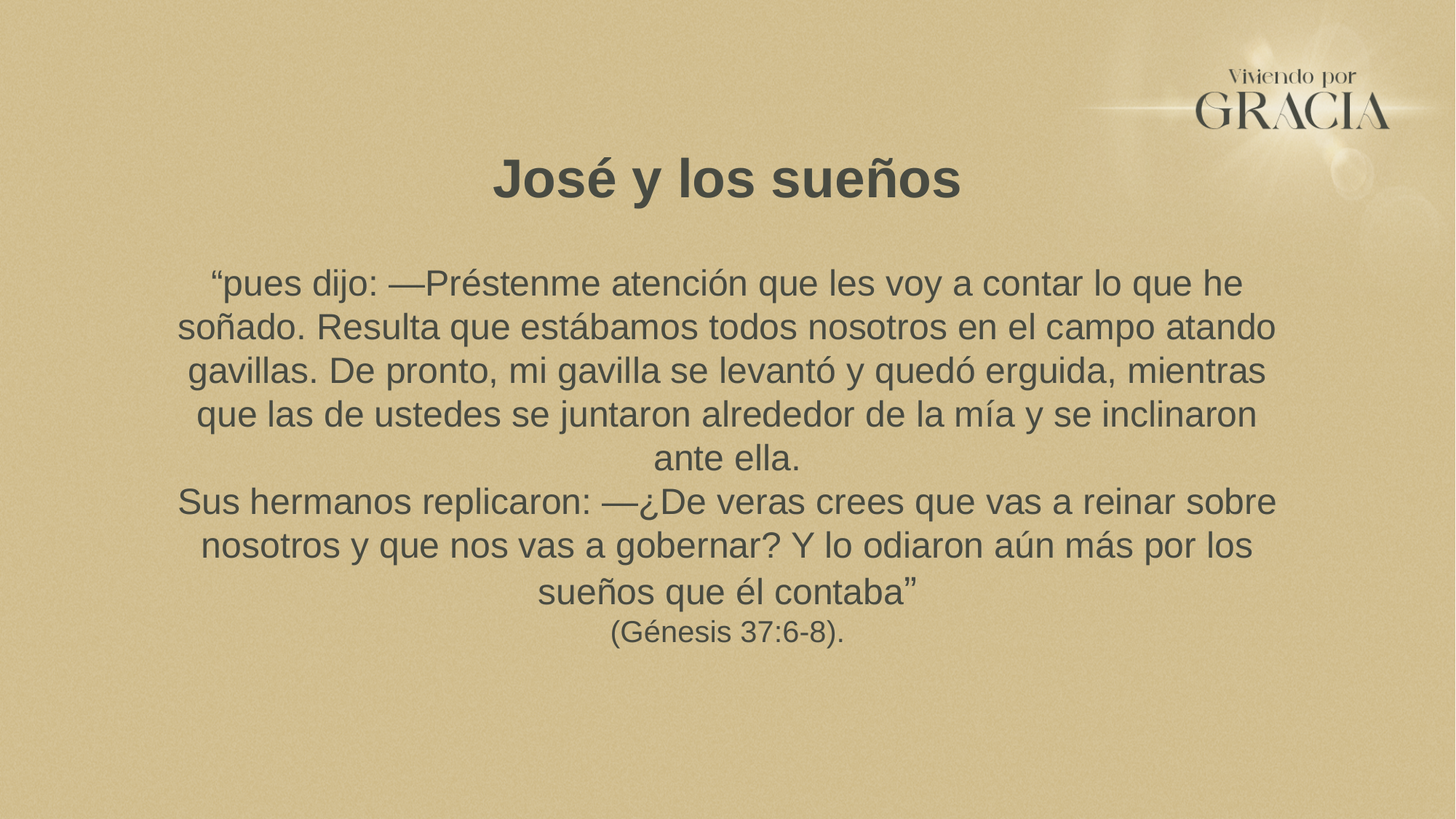

José y los sueños

“pues dijo: —Préstenme atención que les voy a contar lo que he soñado. Resulta que estábamos todos nosotros en el campo atando gavillas. De pronto, mi gavilla se levantó y quedó erguida, mientras que las de ustedes se juntaron alrededor de la mía y se inclinaron ante ella.
Sus hermanos replicaron: —¿De veras crees que vas a reinar sobre nosotros y que nos vas a gobernar? Y lo odiaron aún más por los sueños que él contaba”
(Génesis 37:6-8).